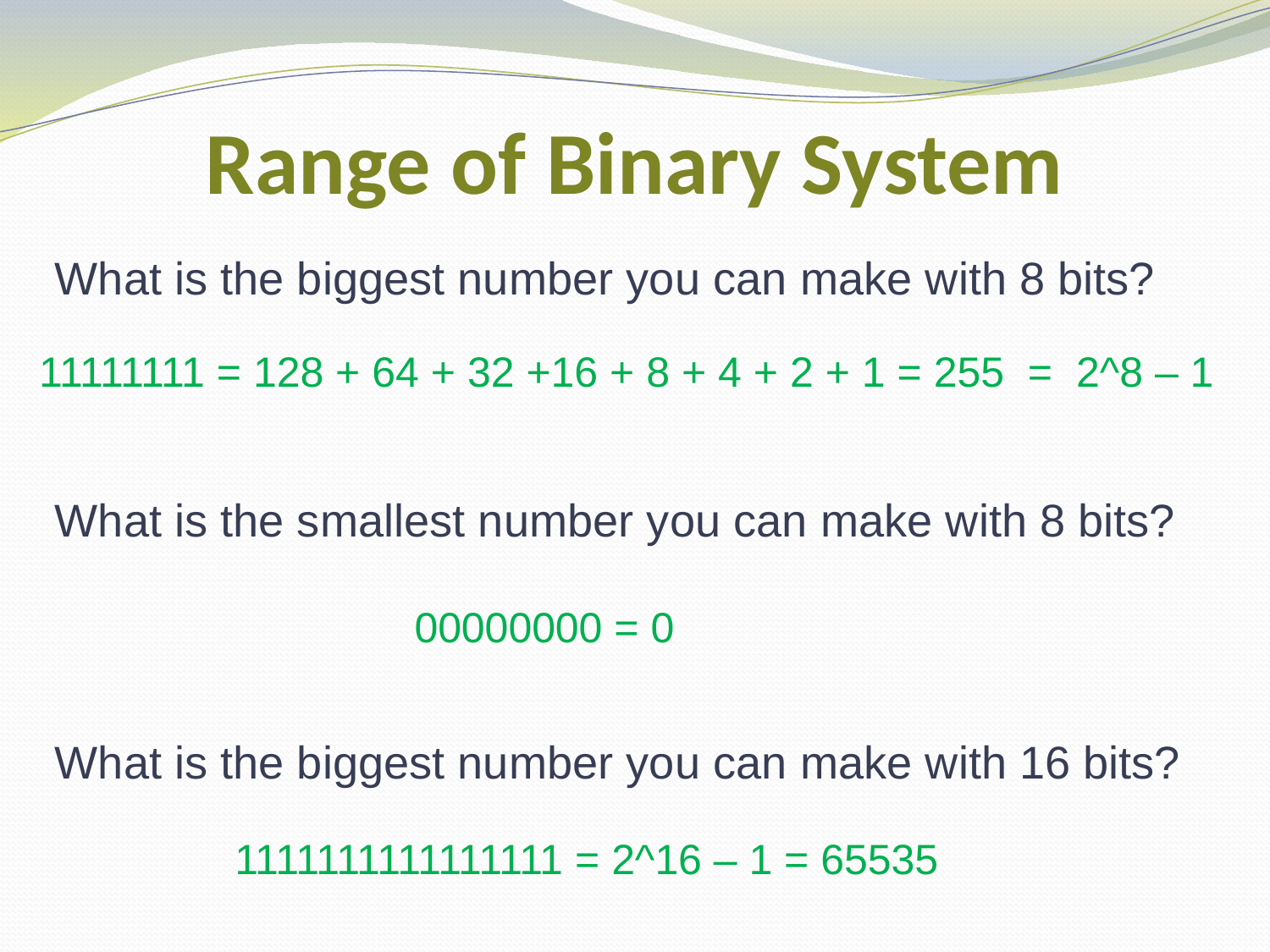

# Range of Binary System
What is the biggest number you can make with 8 bits?

What is the smallest number you can make with 8 bits?

What is the biggest number you can make with 16 bits?
11111111 = 128 + 64 + 32 +16 + 8 + 4 + 2 + 1 = 255  =  2^8 – 1

00000000 = 0

1111111111111111 = 2^16 – 1 = 65535